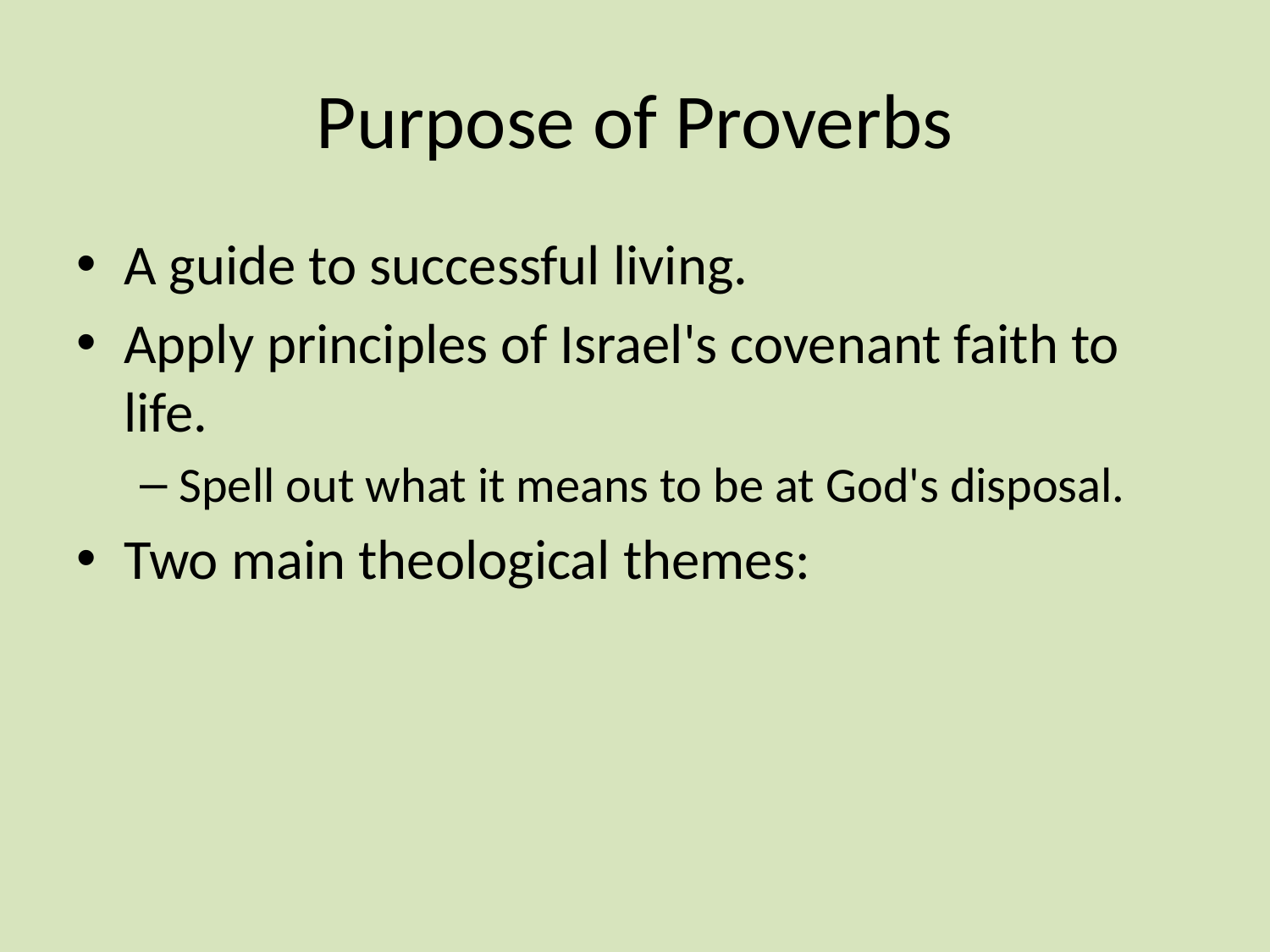

# Purpose of Proverbs
A guide to successful living.
Apply principles of Israel's covenant faith to life.
Spell out what it means to be at God's disposal.
Two main theological themes: